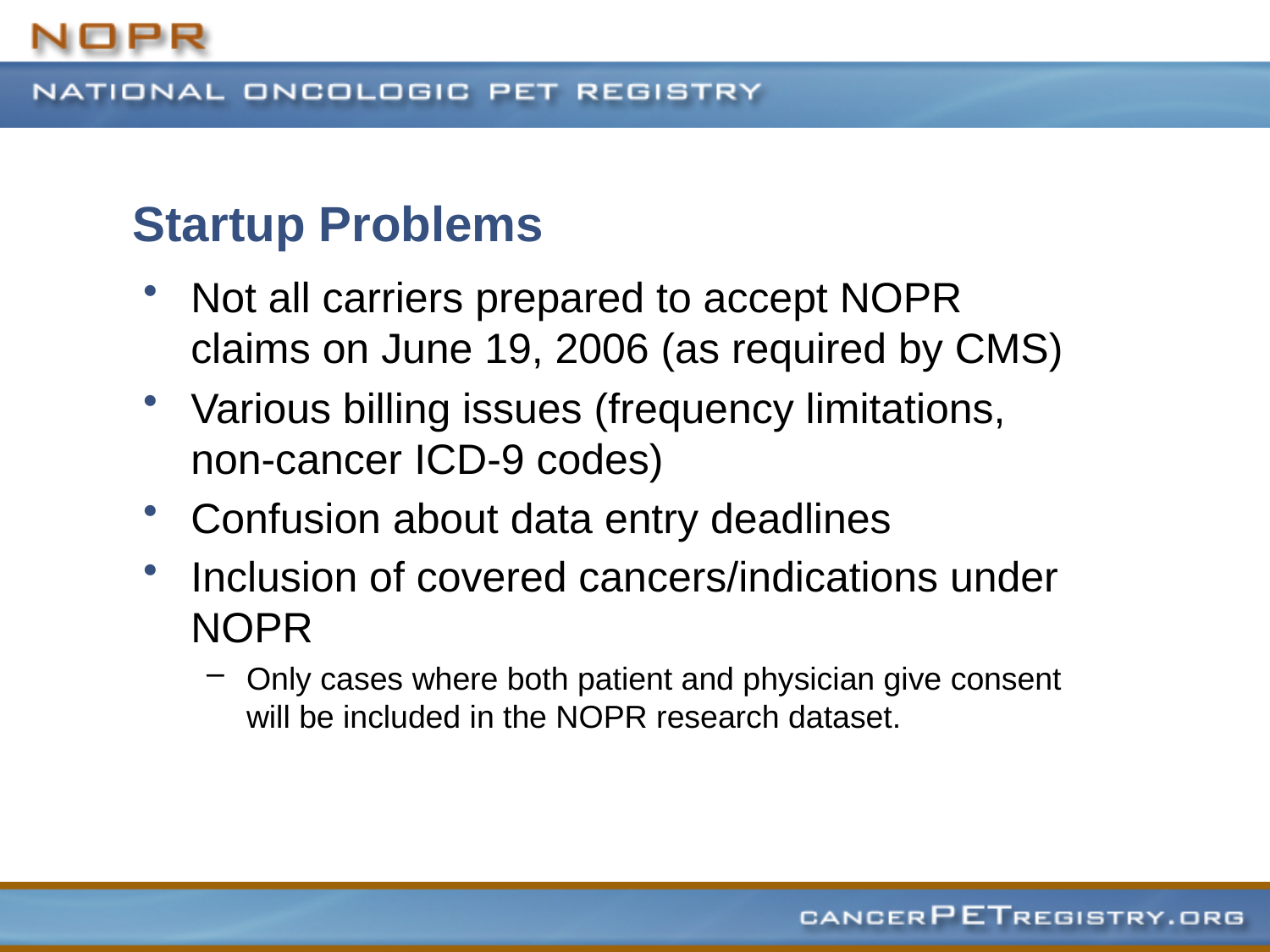

# Startup Problems
Not all carriers prepared to accept NOPR claims on June 19, 2006 (as required by CMS)
Various billing issues (frequency limitations, non-cancer ICD-9 codes)
Confusion about data entry deadlines
Inclusion of covered cancers/indications under NOPR
Only cases where both patient and physician give consent will be included in the NOPR research dataset.